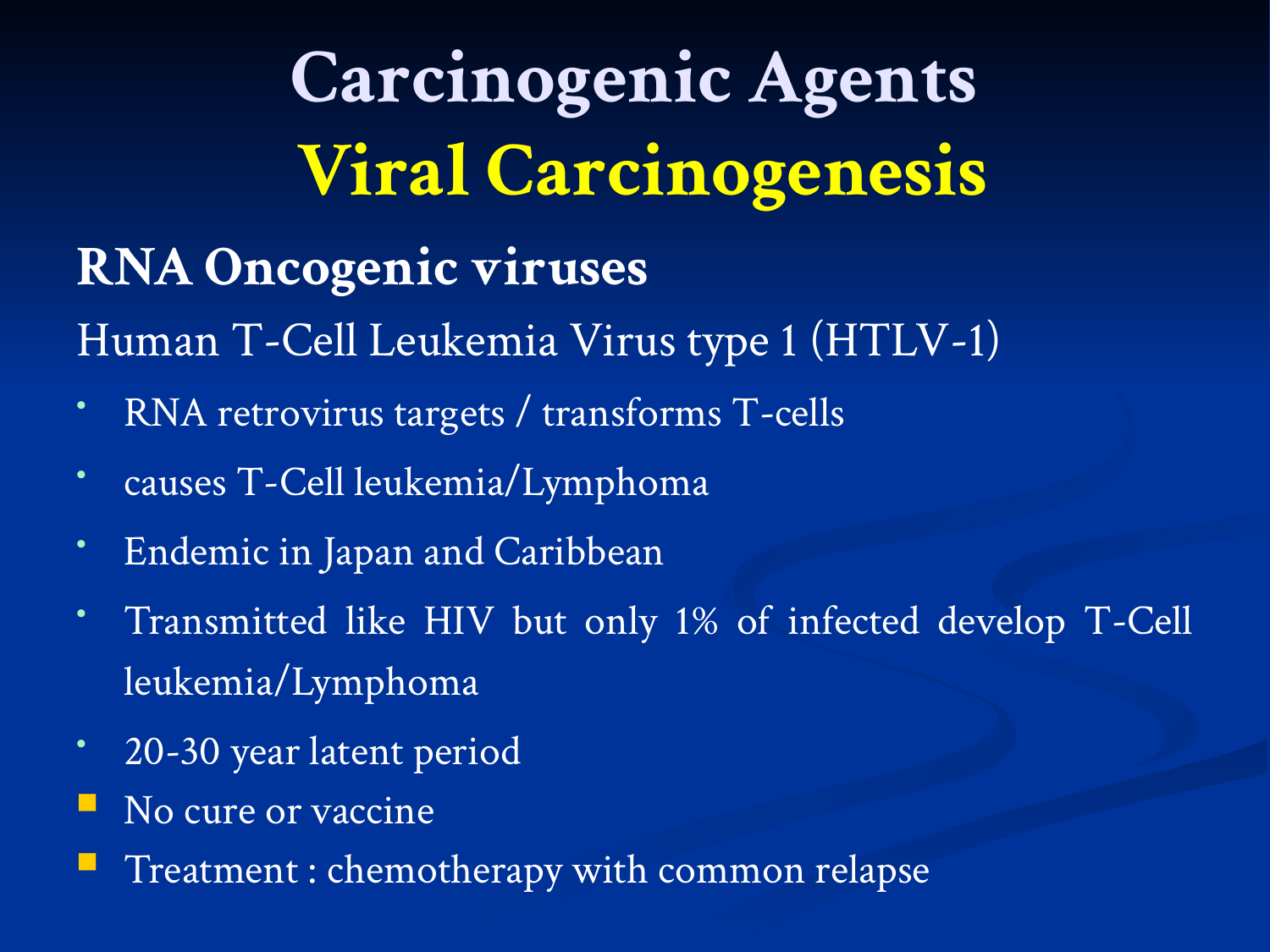

# Carcinogenic Agents Viral Carcinogenesis
RNA Oncogenic viruses
Human T-Cell Leukemia Virus type 1 (HTLV-1)
RNA retrovirus targets / transforms T-cells
causes T-Cell leukemia/Lymphoma
Endemic in Japan and Caribbean
Transmitted like HIV but only 1% of infected develop T-Cell leukemia/Lymphoma
20-30 year latent period
No cure or vaccine
Treatment : chemotherapy with common relapse